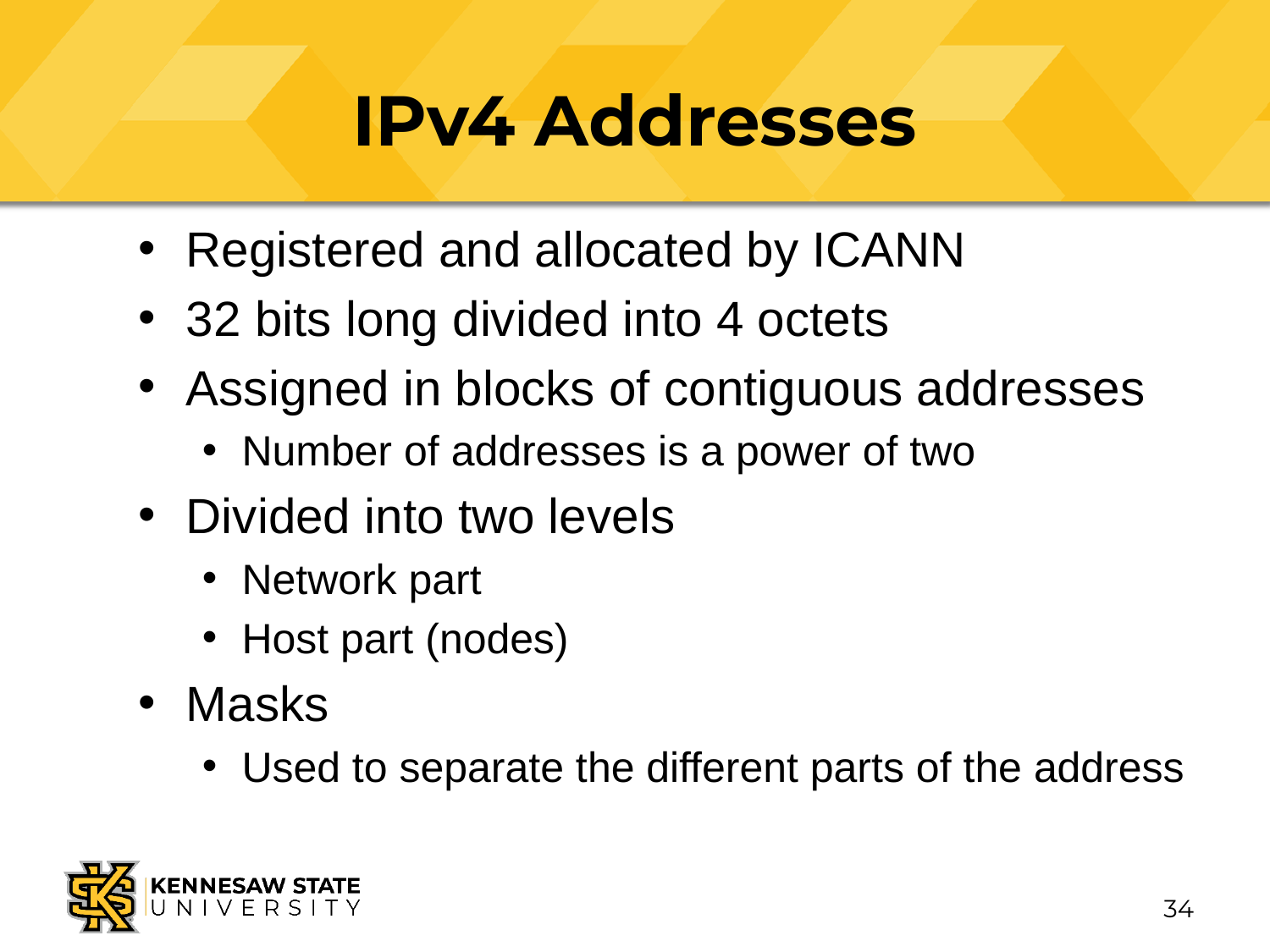

# IPv4 Addresses
Registered and allocated by ICANN
32 bits long divided into 4 octets
Assigned in blocks of contiguous addresses
Number of addresses is a power of two
Divided into two levels
Network part
Host part (nodes)
Masks
Used to separate the different parts of the address
34